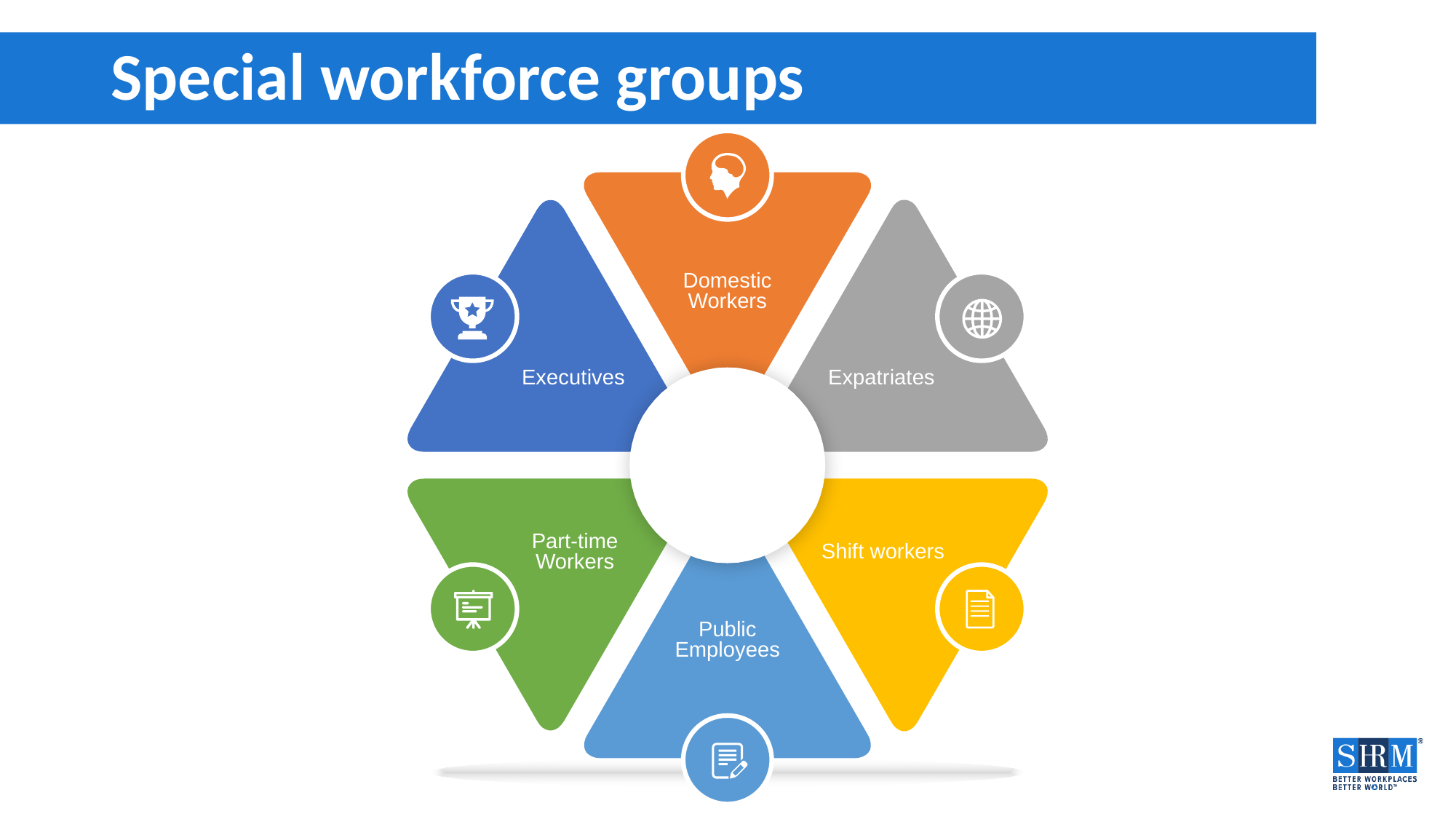

# Special workforce groups

Domestic
Workers

Executives
Expatriates

Part-time Workers
Shift workers

Public Employees